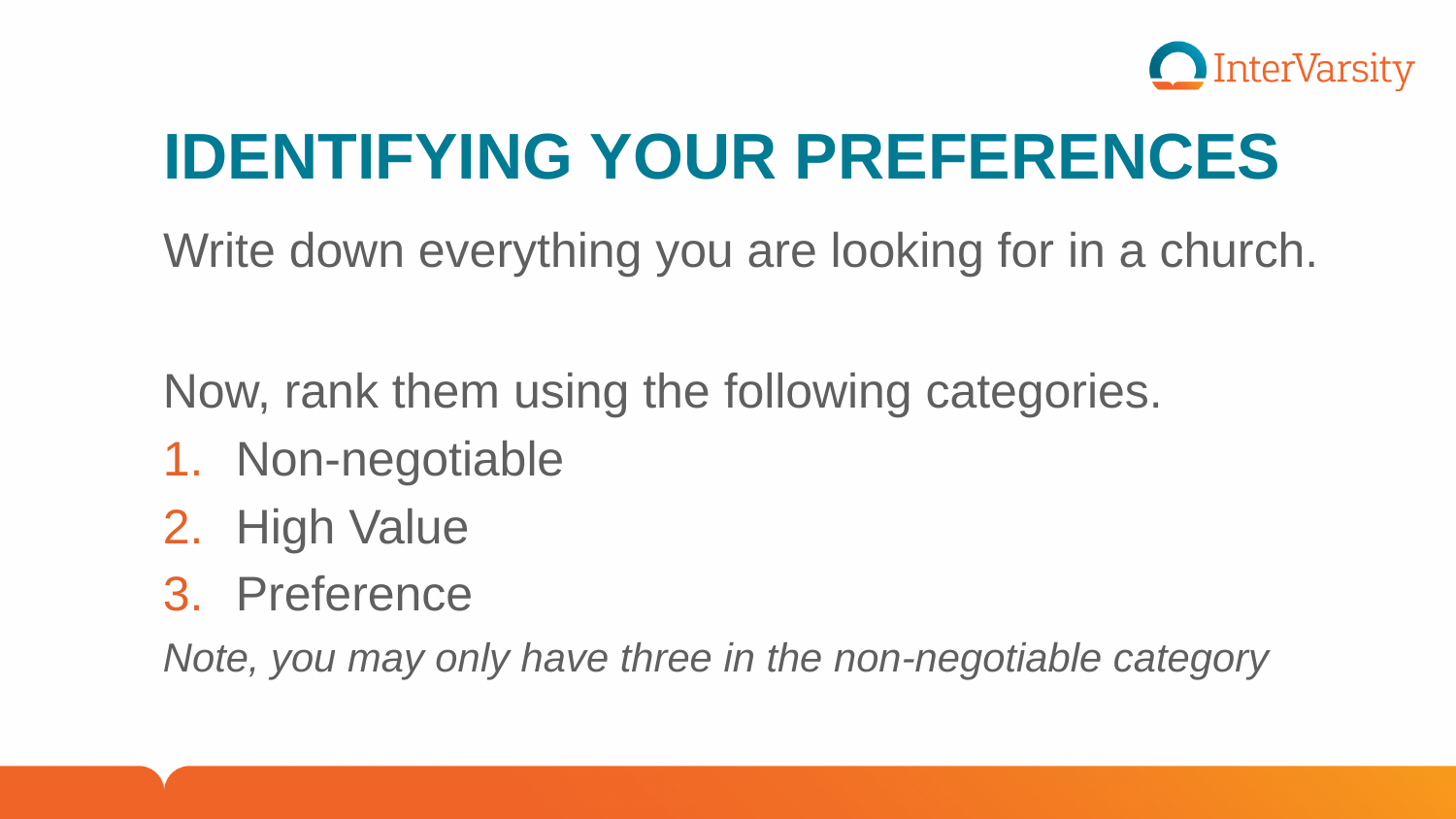

# IDENTIFYING YOUR PREFERENCES
Write down everything you are looking for in a church.

Now, rank them using the following categories.
Non-negotiable
High Value
Preference
Note, you may only have three in the non-negotiable category